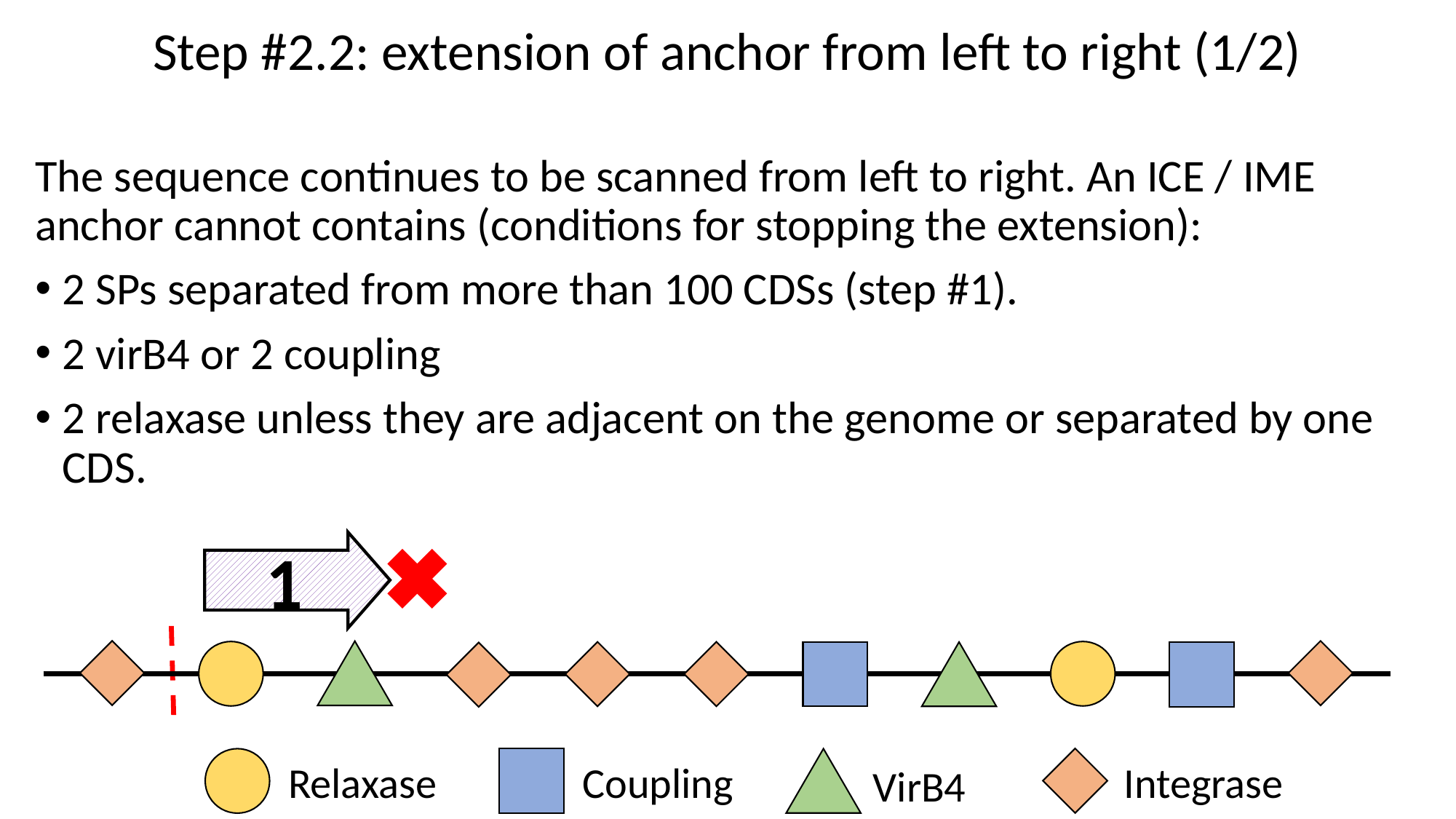

# Step #2.2: extension of anchor from left to right (1/2)
The sequence continues to be scanned from left to right. An ICE / IME anchor cannot contains (conditions for stopping the extension):
2 SPs separated from more than 100 CDSs (step #1).
2 virB4 or 2 coupling
2 relaxase unless they are adjacent on the genome or separated by one CDS.
1

Relaxase
Coupling
Integrase
VirB4